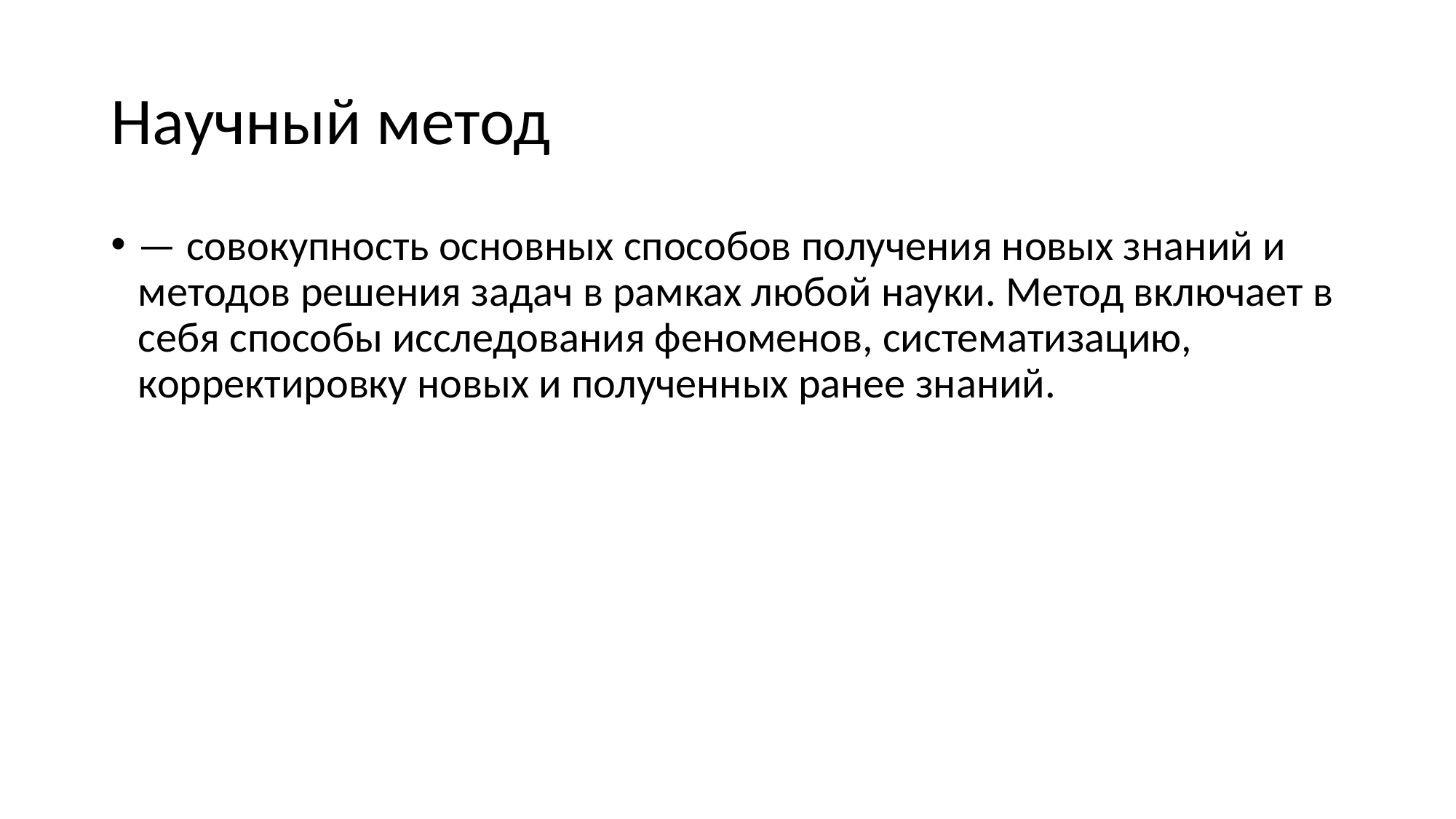

# Научный метод
— совокупность основных способов получения новых знаний и методов решения задач в рамках любой науки. Метод включает в себя способы исследования феноменов, систематизацию, корректировку новых и полученных ранее знаний.